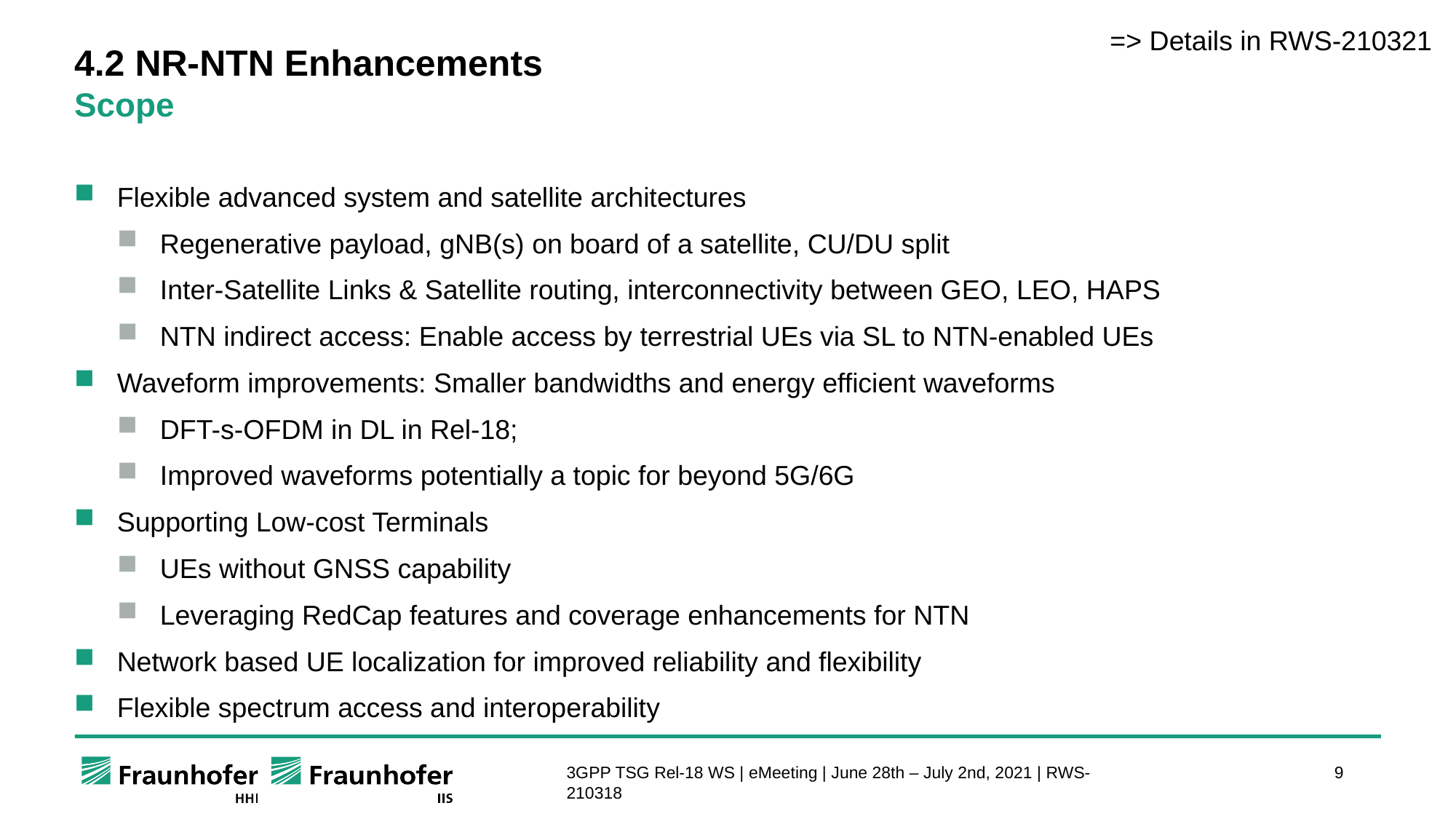

=> Details in RWS-210321
# 4.2 NR-NTN Enhancements Scope
Flexible advanced system and satellite architectures
Regenerative payload, gNB(s) on board of a satellite, CU/DU split
Inter-Satellite Links & Satellite routing, interconnectivity between GEO, LEO, HAPS
NTN indirect access: Enable access by terrestrial UEs via SL to NTN-enabled UEs
Waveform improvements: Smaller bandwidths and energy efficient waveforms
DFT-s-OFDM in DL in Rel-18;
Improved waveforms potentially a topic for beyond 5G/6G
Supporting Low-cost Terminals
UEs without GNSS capability
Leveraging RedCap features and coverage enhancements for NTN
Network based UE localization for improved reliability and flexibility
Flexible spectrum access and interoperability
Vehicular Platooning
Sensor Sharing